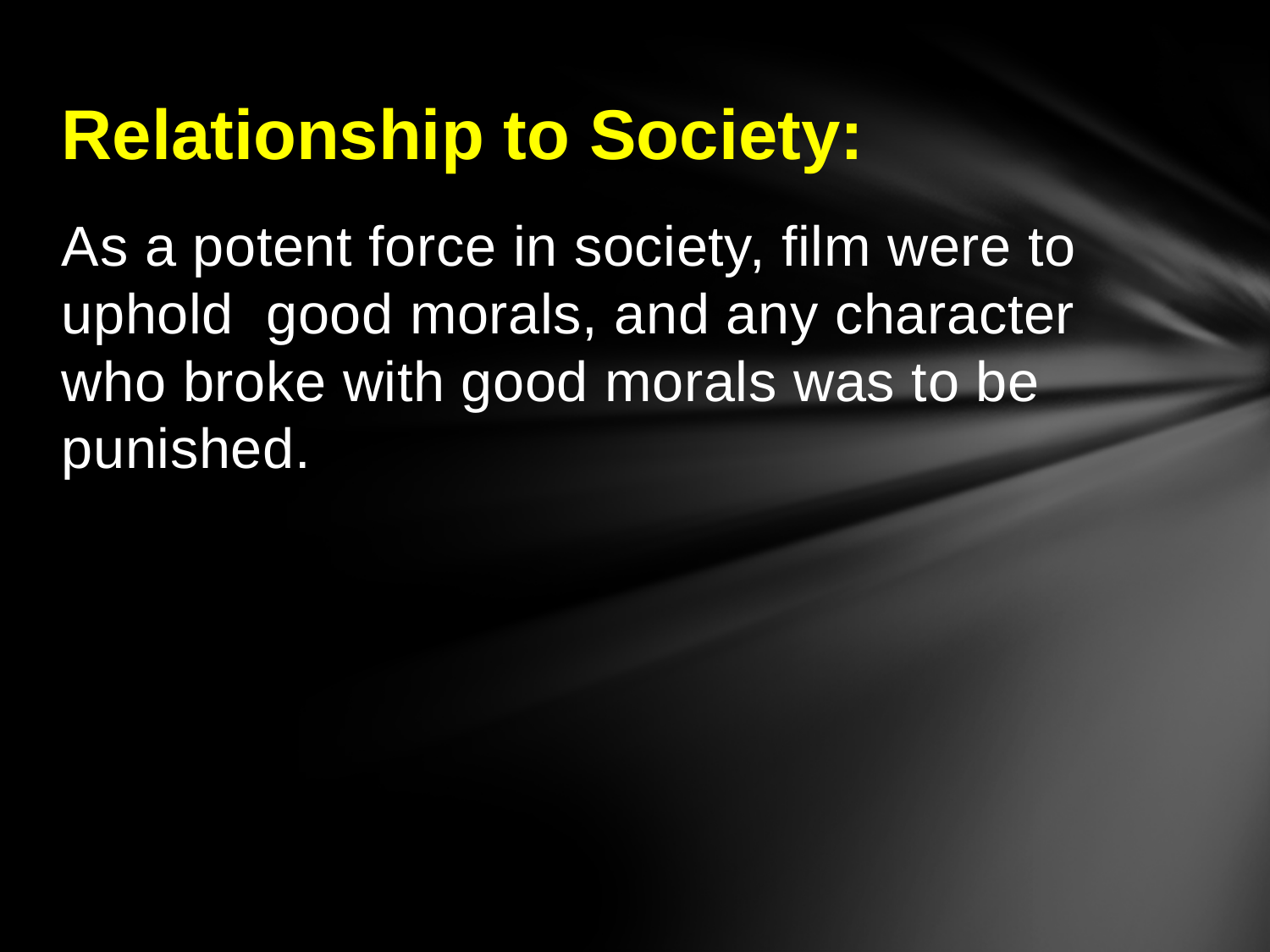

# Relationship to Society:
As a potent force in society, film were to uphold  good morals, and any character who broke with good morals was to be punished.